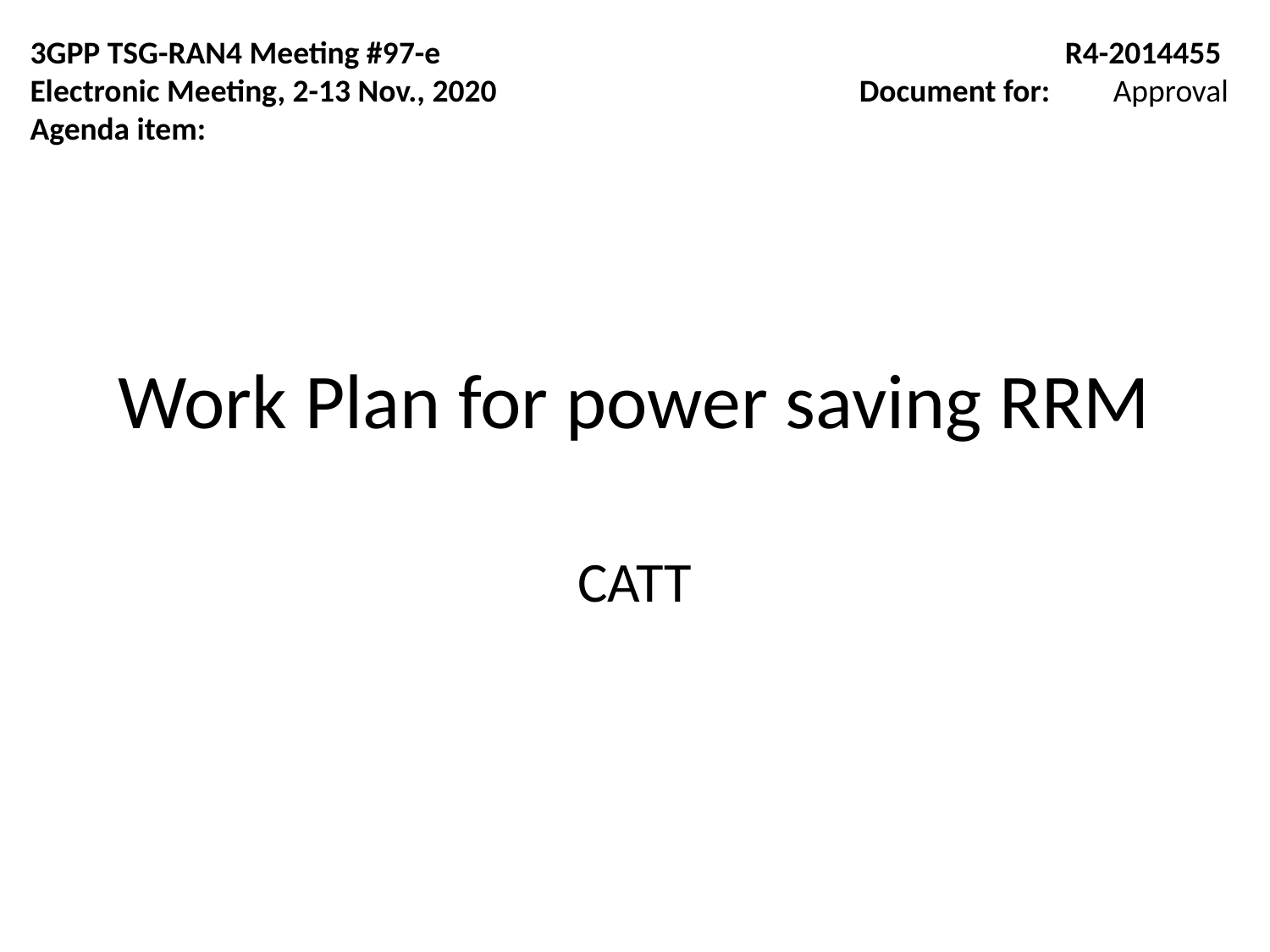

3GPP TSG-RAN4 Meeting #97-e
Electronic Meeting, 2-13 Nov., 2020
Agenda item:
R4-2014455
Document for:	Approval
# Work Plan for power saving RRM
CATT